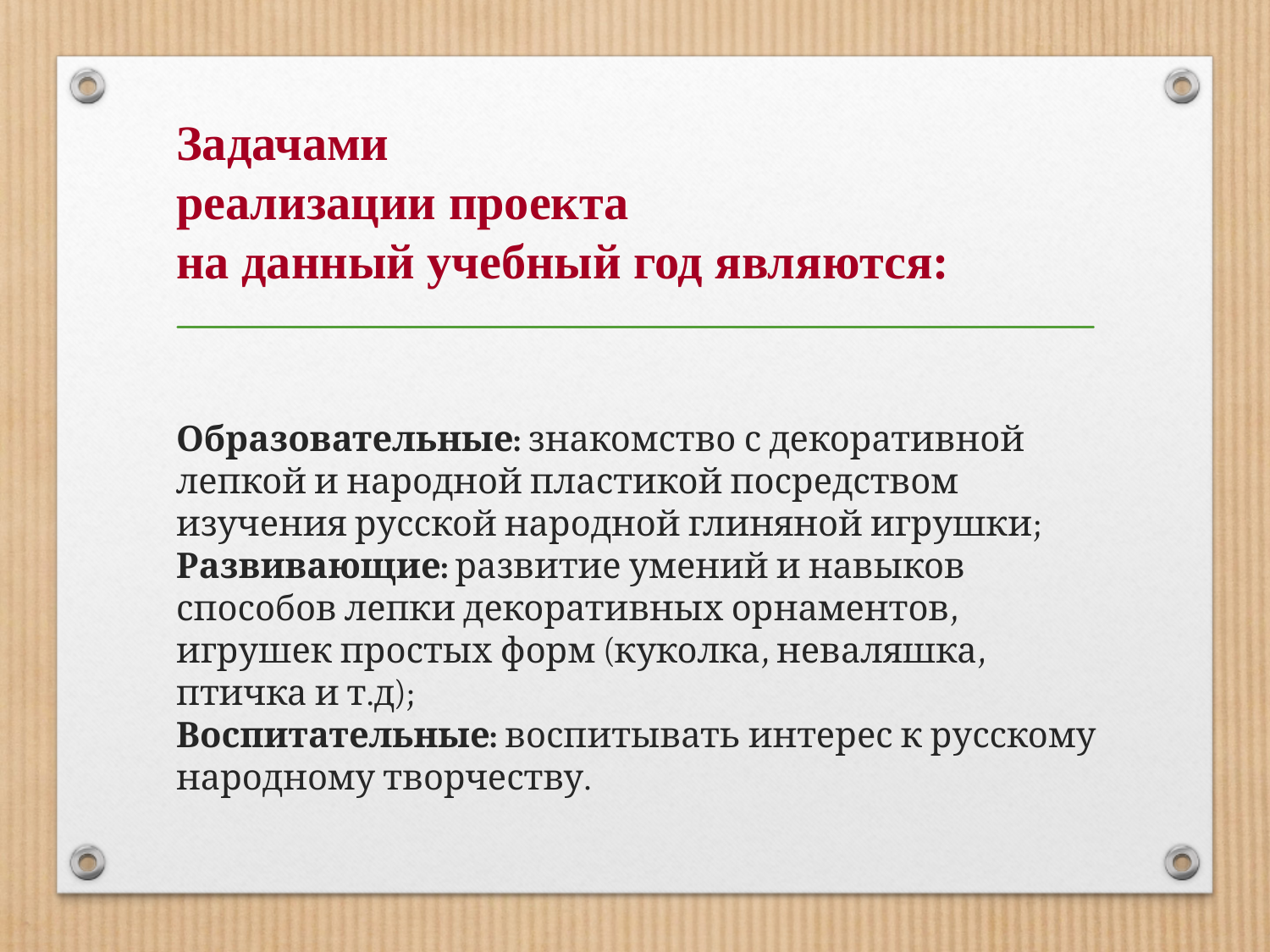

# Задачами реализации проекта на данный учебный год являются: Образовательные: знакомство с декоративной лепкой и народной пластикой посредством изучения русской народной глиняной игрушки; Развивающие: развитие умений и навыков способов лепки декоративных орнаментов, игрушек простых форм (куколка, неваляшка, птичка и т.д); Воспитательные: воспитывать интерес к русскому народному творчеству.